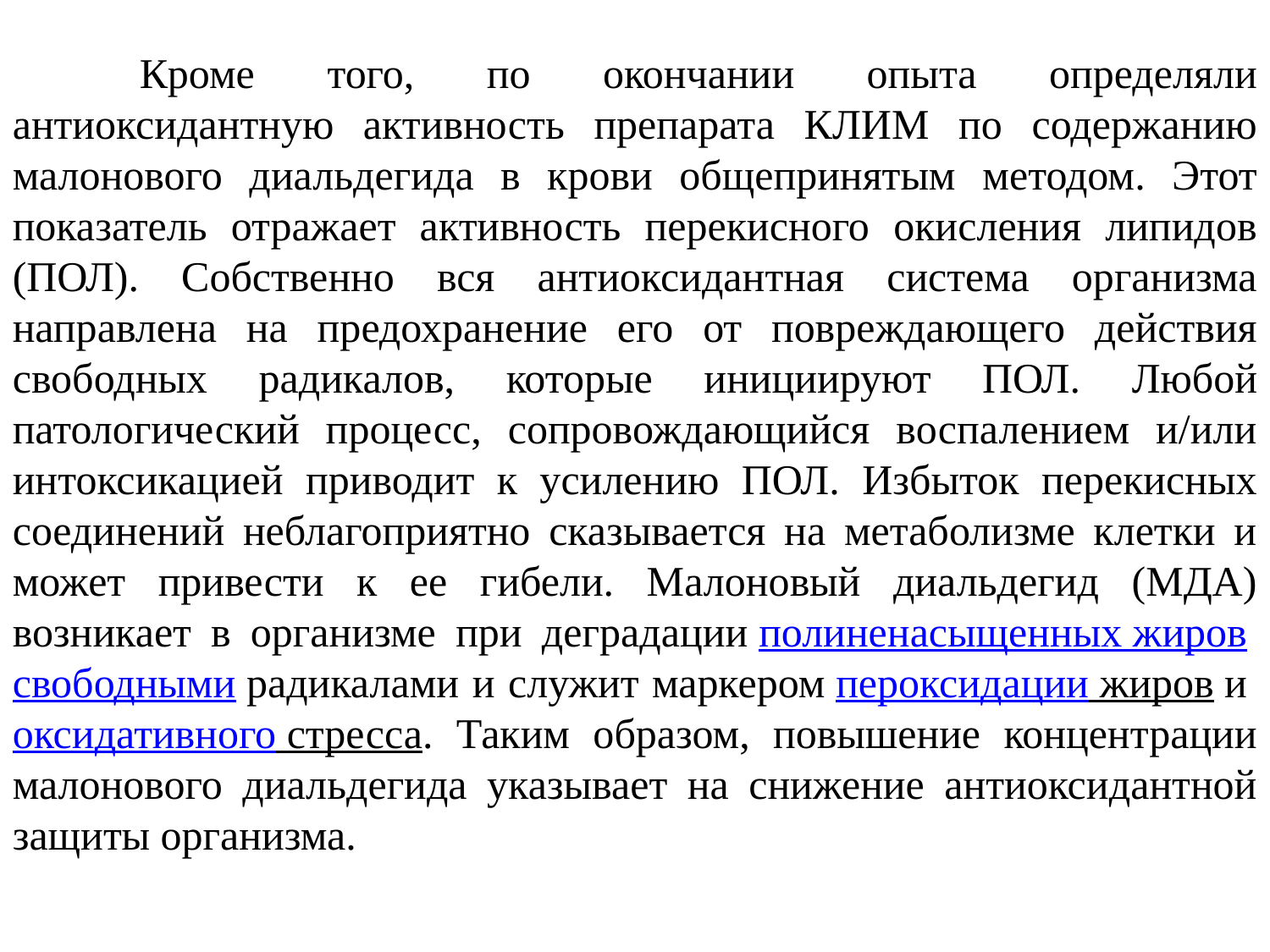

Кроме того, по окончании опыта определяли антиоксидантную активность препарата КЛИМ по содержанию малонового диальдегида в крови общепринятым методом. Этот показатель отражает активность перекисного окисления липидов (ПОЛ). Собственно вся антиоксидантная система организма направлена на предохранение его от повреждающего действия свободных радикалов, которые инициируют ПОЛ. Любой патологический процесс, сопровождающийся воспалением и/или интоксикацией приводит к усилению ПОЛ. Избыток перекисных соединений неблагоприятно сказывается на метаболизме клетки и может привести к ее гибели. Малоновый диальдегид (МДА) возникает в организме при деградации полиненасыщенных жиров свободными радикалами и служит маркером пероксидации жиров и оксидативного стресса. Таким образом, повышение концентрации малонового диальдегида указывает на снижение антиоксидантной защиты организма.